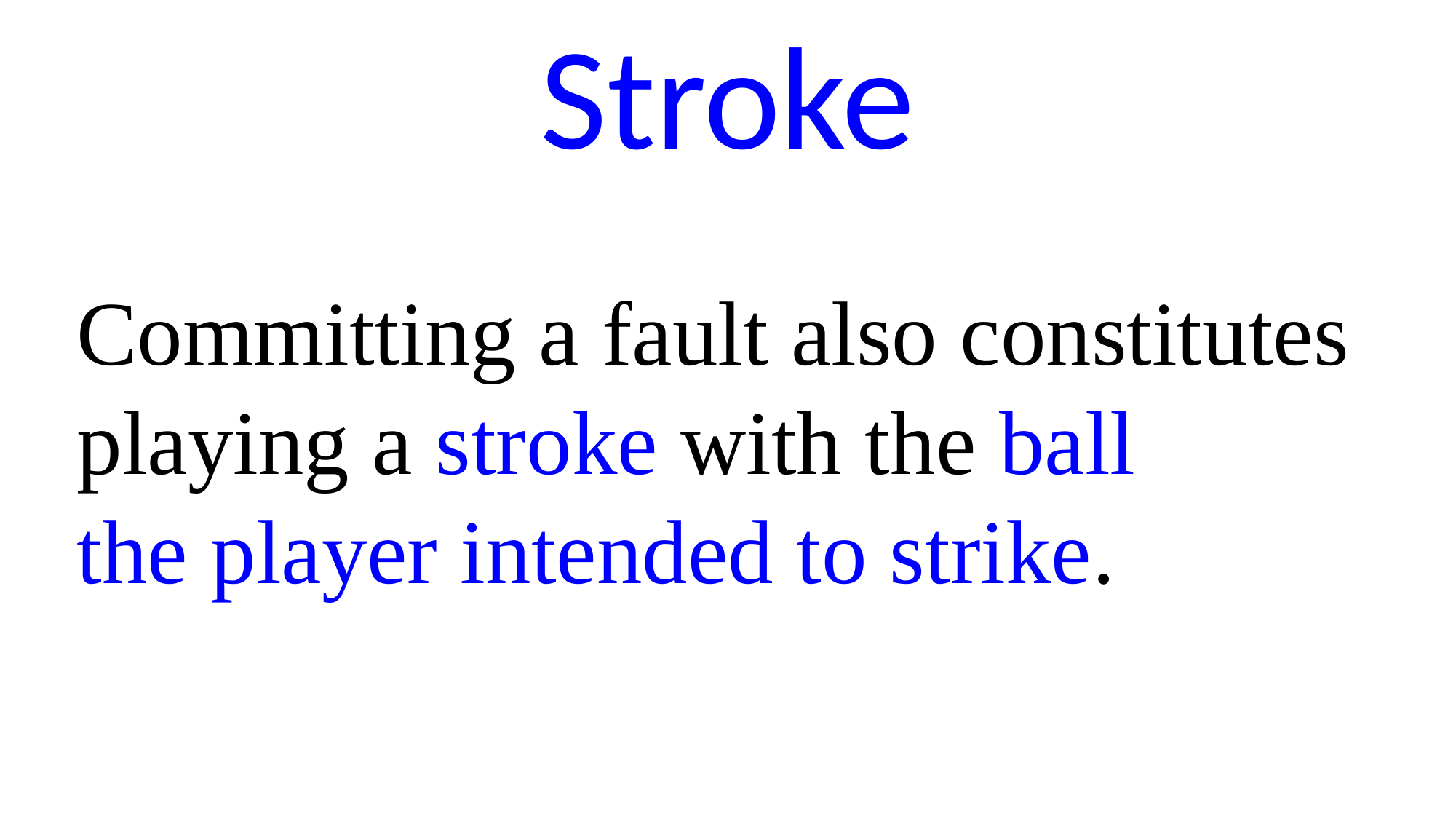

# Stroke
Committing a fault also constitutes playing a stroke with the ball
the player intended to strike.